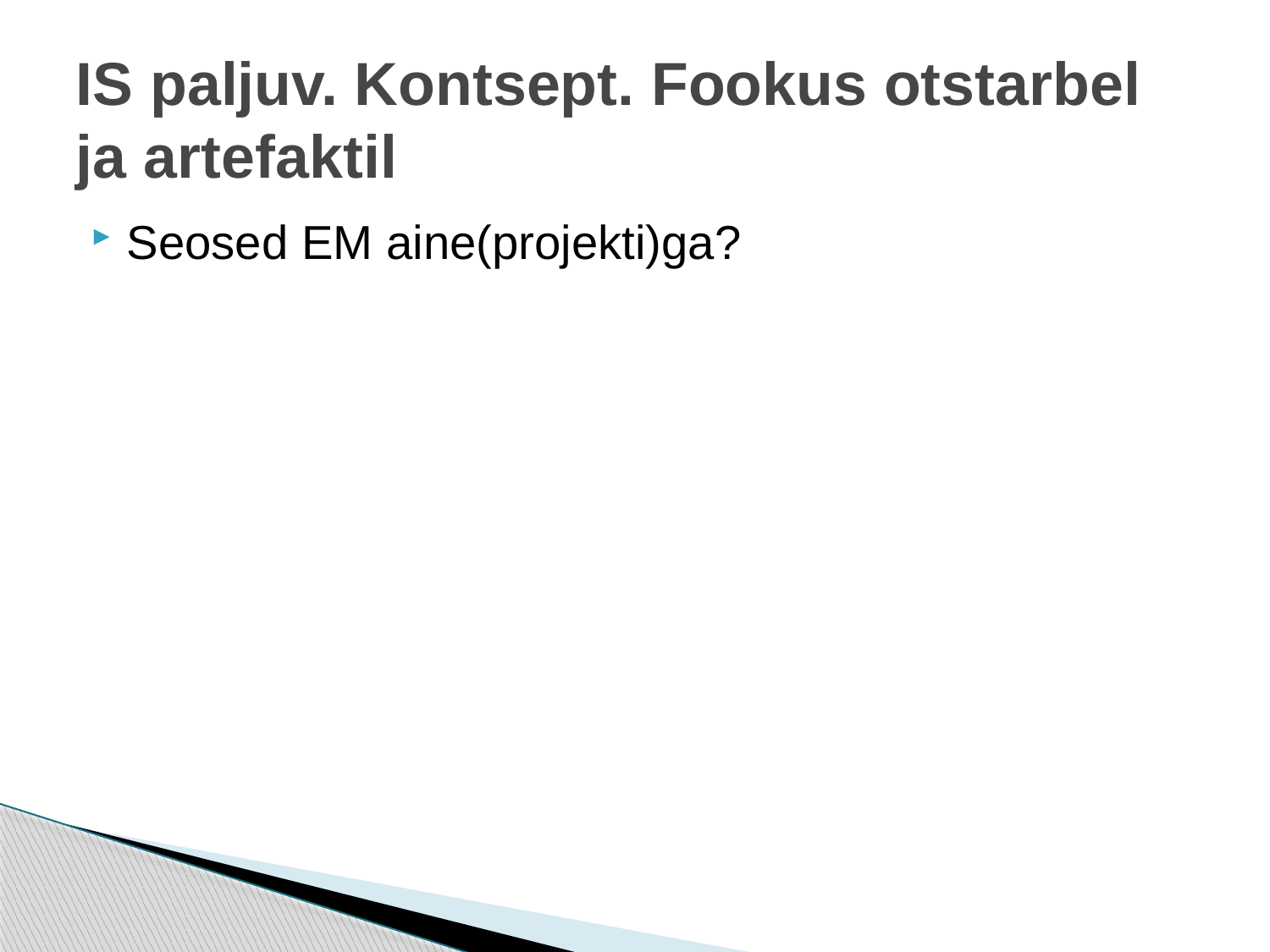

# IS paljuv. Kontsept. Fookus otstarbel ja artefaktil
Seosed EM aine(projekti)ga?